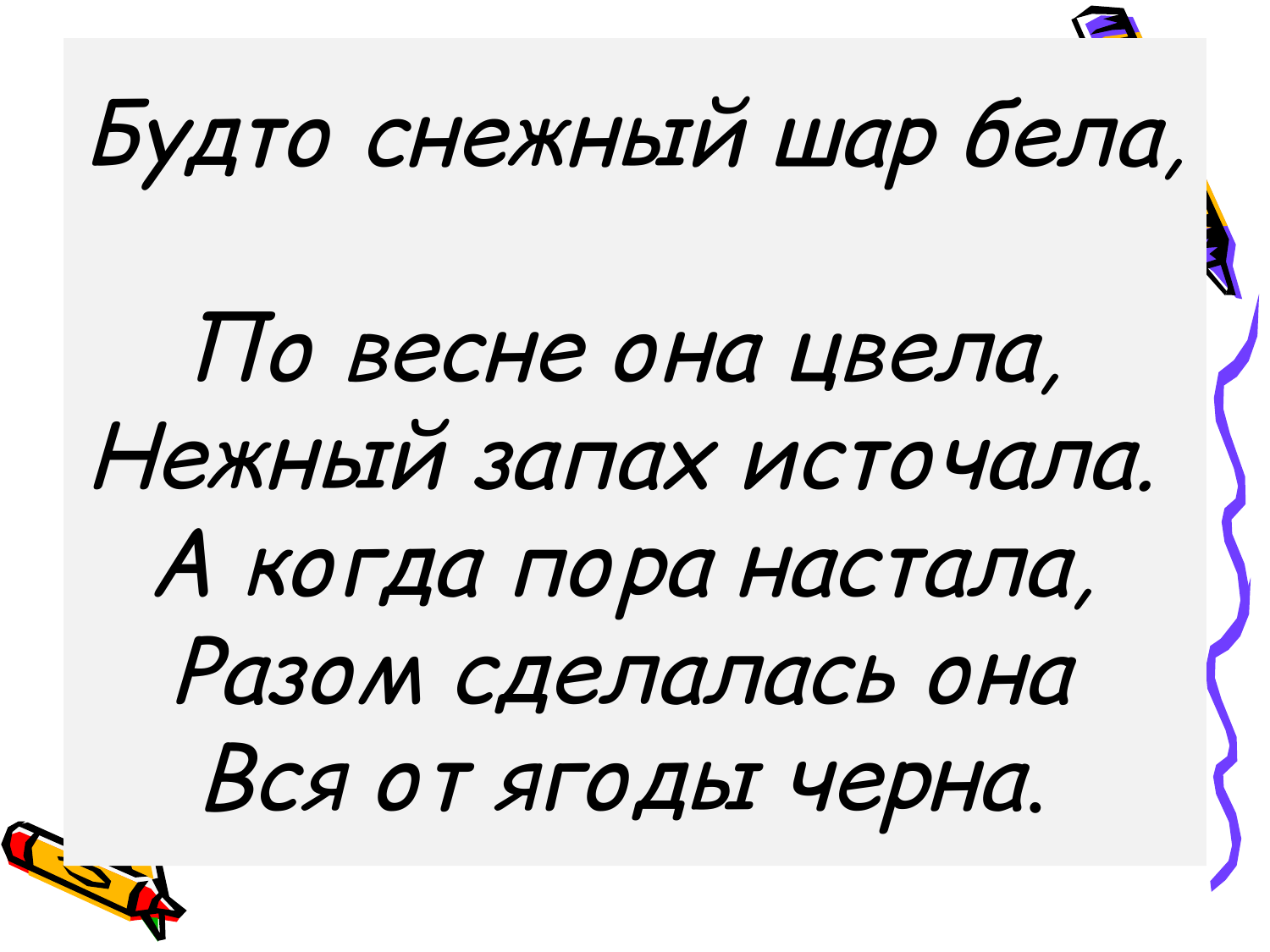

Будто снежный шар бела,
По весне она цвела,
Нежный запах источала.
А когда пора настала,
Разом сделалась она
Вся от ягоды черна.